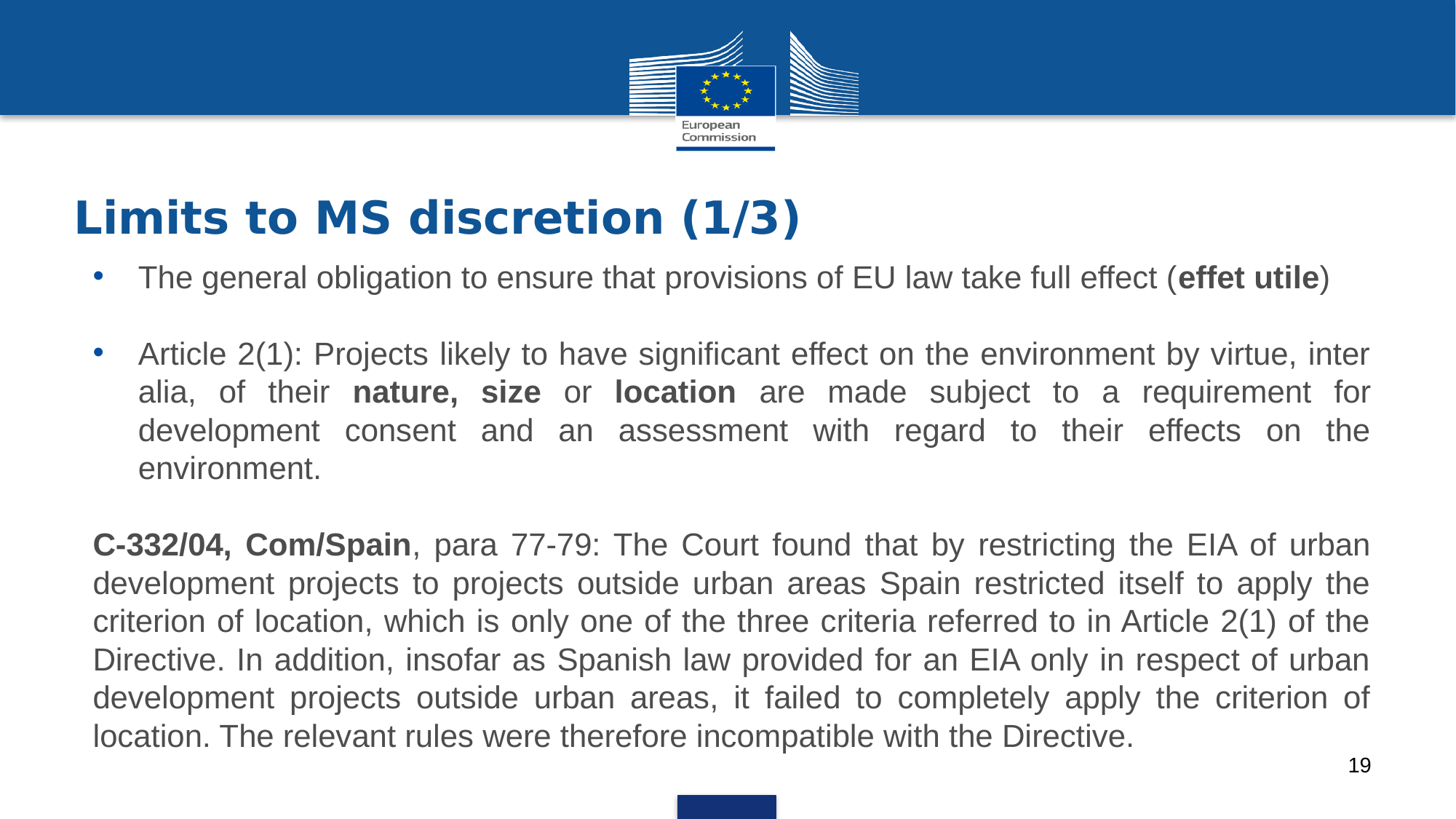

# Limits to MS discretion (1/3)
The general obligation to ensure that provisions of EU law take full effect (effet utile)

Article 2(1): Projects likely to have significant effect on the environment by virtue, inter alia, of their nature, size or location are made subject to a requirement for development consent and an assessment with regard to their effects on the environment.

C-332/04, Com/Spain, para 77-79: The Court found that by restricting the EIA of urban development projects to projects outside urban areas Spain restricted itself to apply the criterion of location, which is only one of the three criteria referred to in Article 2(1) of the Directive. In addition, insofar as Spanish law provided for an EIA only in respect of urban development projects outside urban areas, it failed to completely apply the criterion of location. The relevant rules were therefore incompatible with the Directive.

19